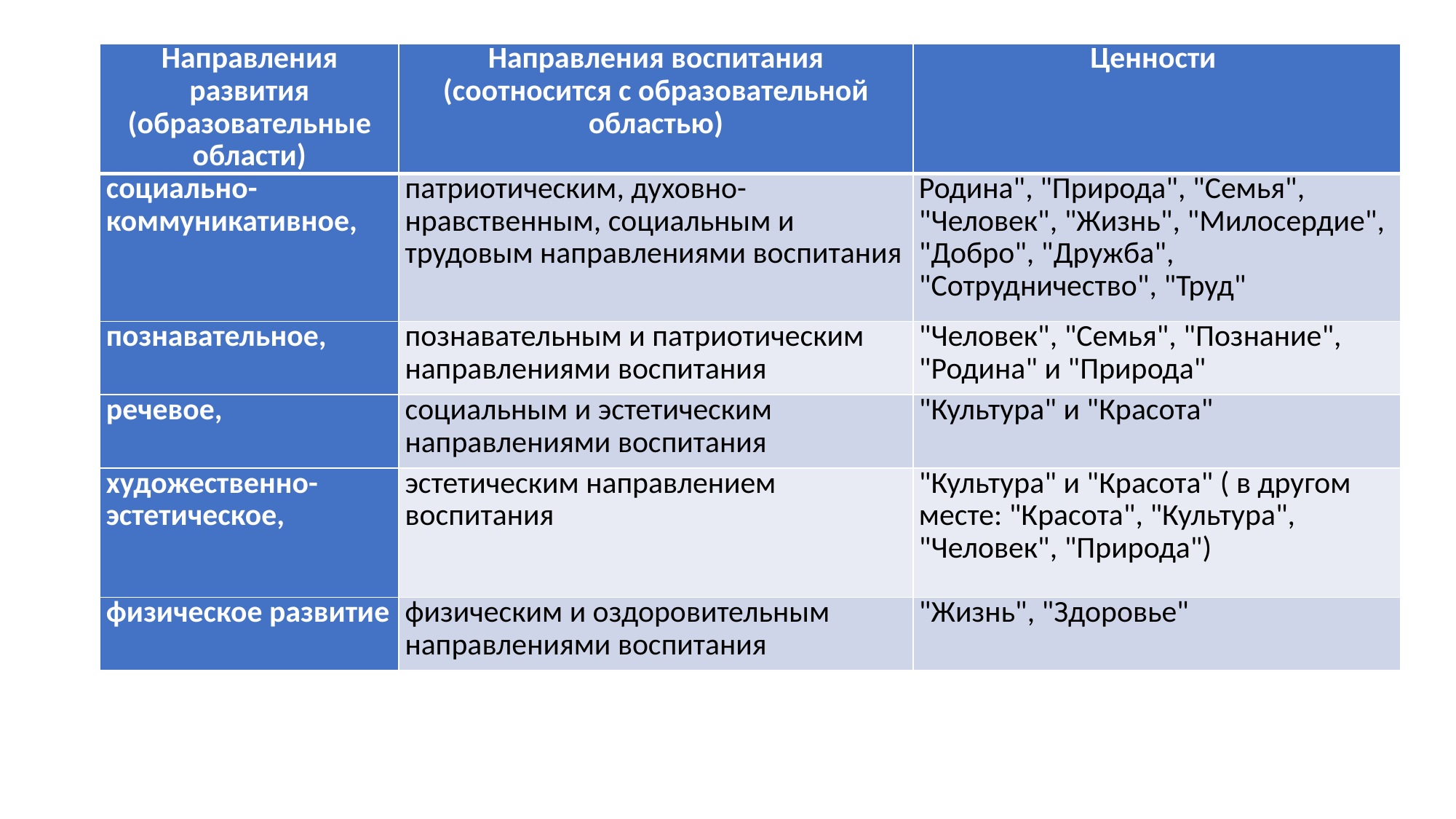

#
| Направления развития (образовательные области) | Направления воспитания (соотносится с образовательной областью) | Ценности |
| --- | --- | --- |
| социально-коммуникативное, | патриотическим, духовно-нравственным, социальным и трудовым направлениями воспитания | Родина", "Природа", "Семья", "Человек", "Жизнь", "Милосердие", "Добро", "Дружба", "Сотрудничество", "Труд" |
| познавательное, | познавательным и патриотическим направлениями воспитания | "Человек", "Семья", "Познание", "Родина" и "Природа" |
| речевое, | социальным и эстетическим направлениями воспитания | "Культура" и "Красота" |
| художественно-эстетическое, | эстетическим направлением воспитания | "Культура" и "Красота" ( в другом месте: "Красота", "Культура", "Человек", "Природа") |
| физическое развитие | физическим и оздоровительным направлениями воспитания | "Жизнь", "Здоровье" |